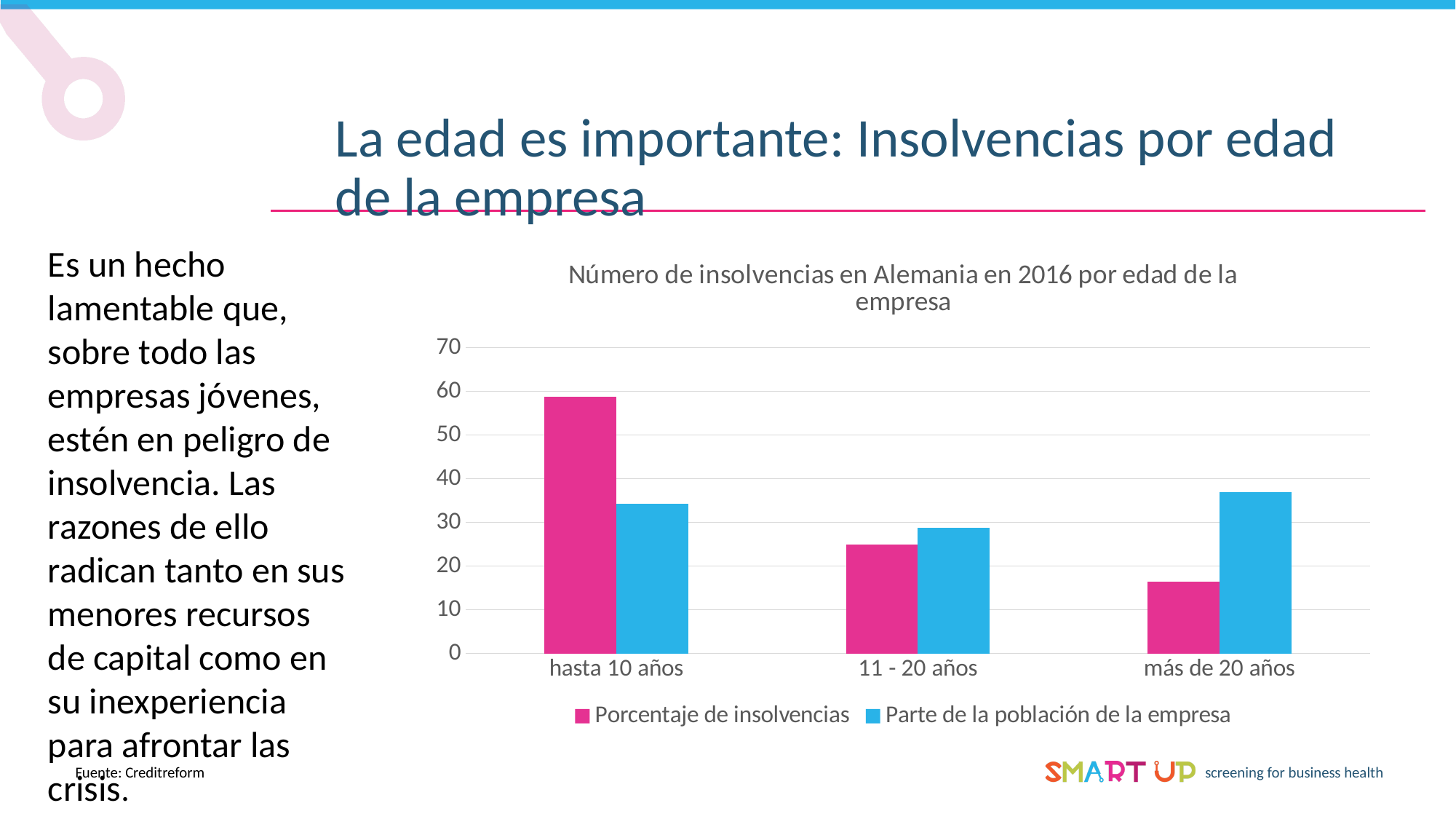

La edad es importante: Insolvencias por edad de la empresa
Es un hecho lamentable que, sobre todo las empresas jóvenes, estén en peligro de insolvencia. Las razones de ello radican tanto en sus menores recursos de capital como en su inexperiencia para afrontar las crisis.

### Chart: Número de insolvencias en Alemania en 2016 por edad de la empresa

| Category | Porcentaje de insolvencias | Parte de la población de la empresa |
|---|---|---|
| hasta 10 años | 58.7 | 34.2 |
| 11 - 20 años | 24.9 | 28.8 |
| más de 20 años | 16.4 | 37.0 |
Fuente: Creditreform